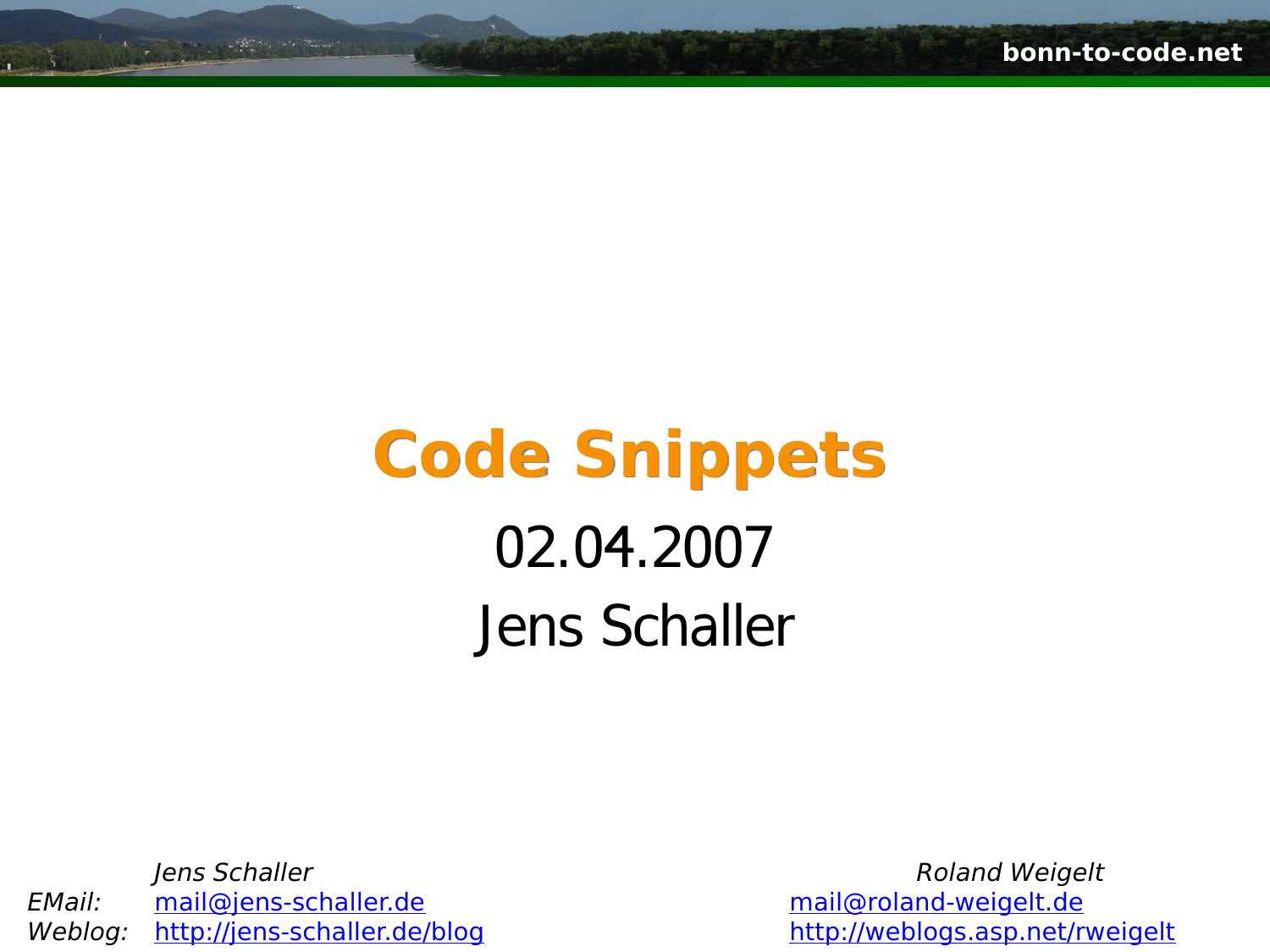

# Code Snippets
02.04.2007
Jens Schaller
		Jens Schaller					Roland Weigelt
EMail:		mail@jens-schaller.de			mail@roland-weigelt.de
Weblog:	http://jens-schaller.de/blog			http://weblogs.asp.net/rweigelt